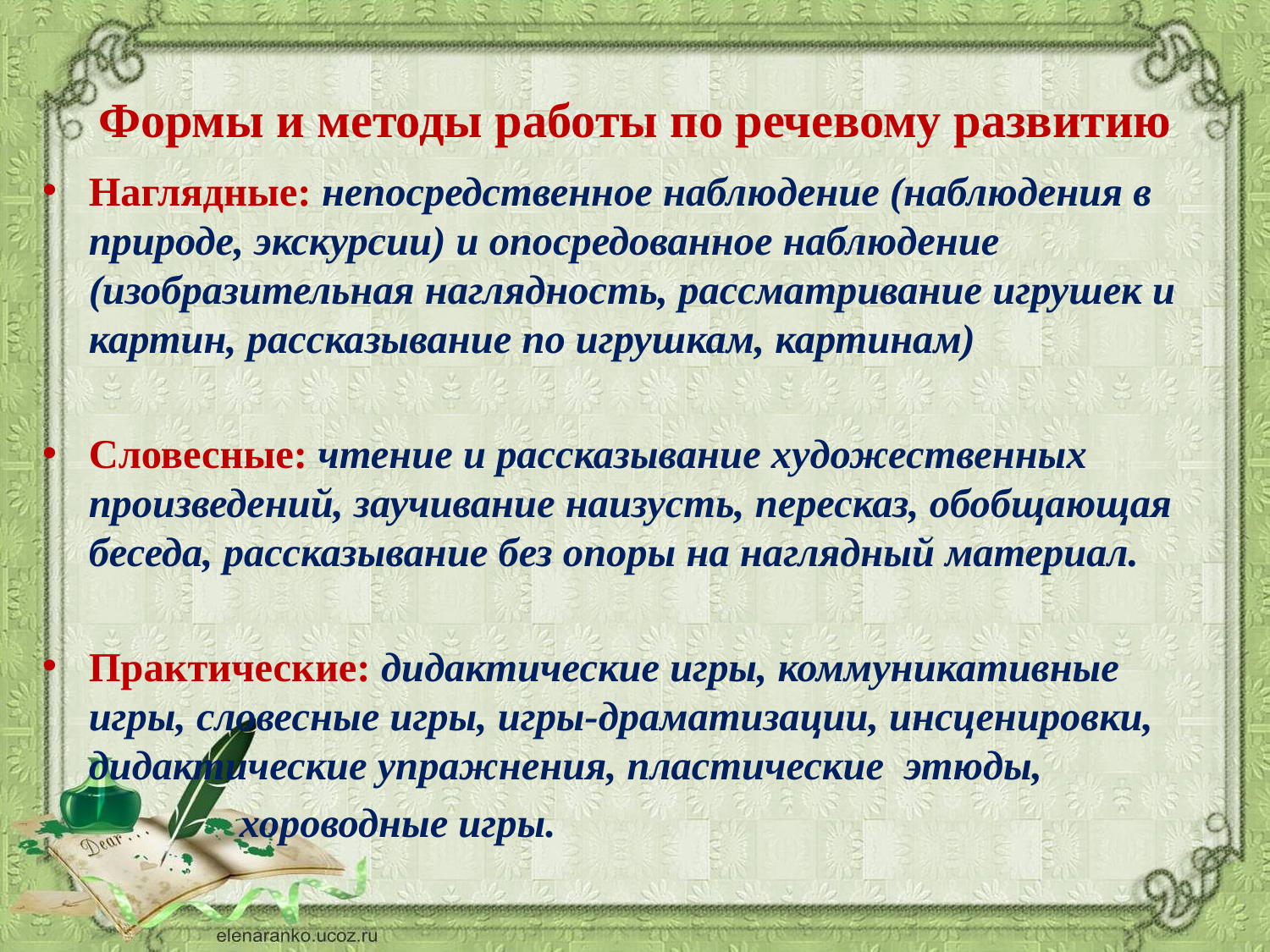

# Формы и методы работы по речевому развитию
Наглядные: непосредственное наблюдение (наблюдения в природе, экскурсии) и опосредованное наблюдение (изобразительная наглядность, рассматривание игрушек и картин, рассказывание по игрушкам, картинам)

Словесные: чтение и рассказывание художественных произведений, заучивание наизусть, пересказ, обобщающая беседа, рассказывание без опоры на наглядный материал.

Практические: дидактические игры, коммуникативные игры, словесные игры, игры-драматизации, инсценировки, дидактические упражнения, пластические  этюды,
                   хороводные игры.